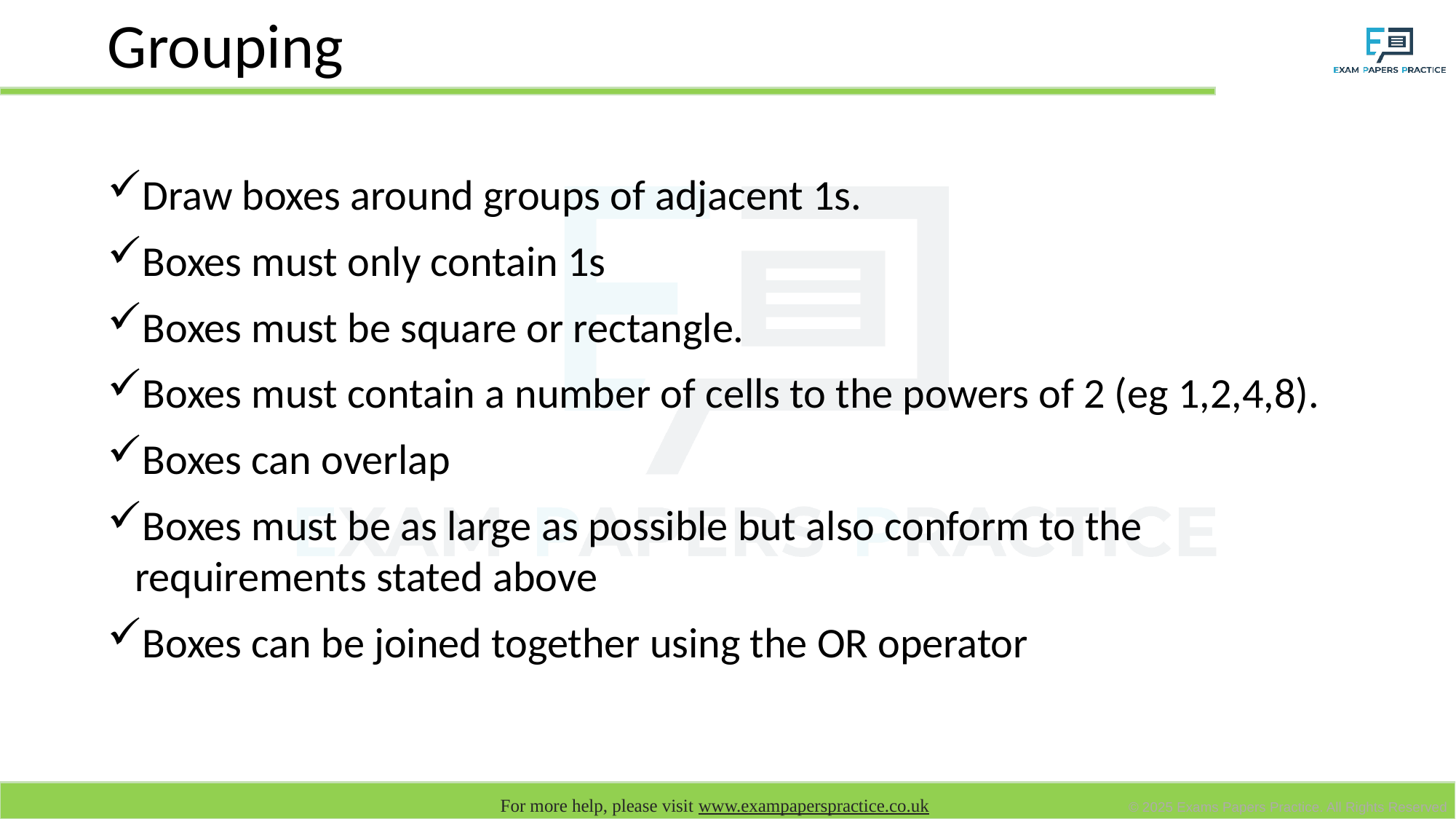

# Grouping
Draw boxes around groups of adjacent 1s.
Boxes must only contain 1s
Boxes must be square or rectangle.
Boxes must contain a number of cells to the powers of 2 (eg 1,2,4,8).
Boxes can overlap
Boxes must be as large as possible but also conform to the requirements stated above
Boxes can be joined together using the OR operator